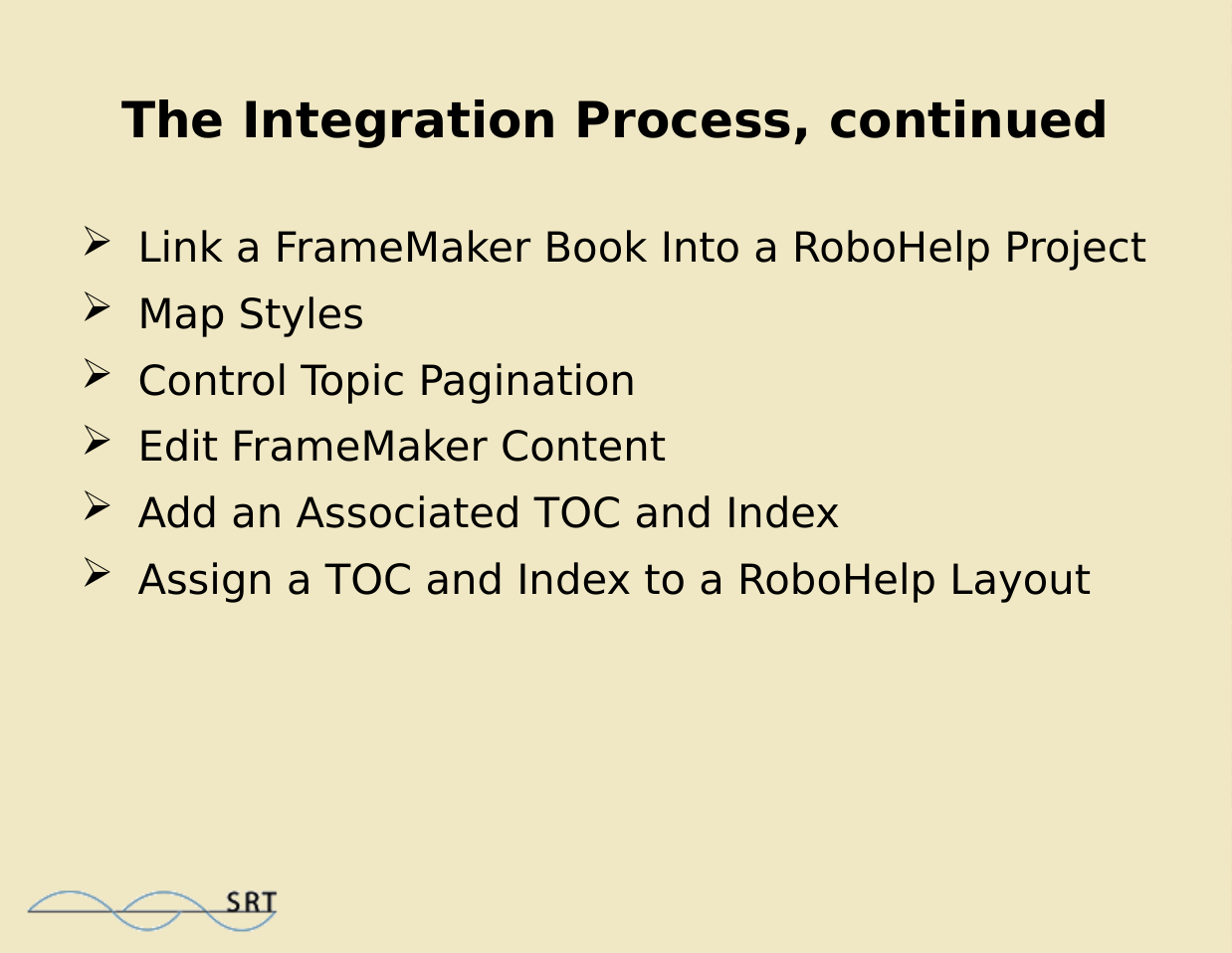

# The Integration Process, continued
Link a FrameMaker Book Into a RoboHelp Project
Map Styles
Control Topic Pagination
Edit FrameMaker Content
Add an Associated TOC and Index
Assign a TOC and Index to a RoboHelp Layout